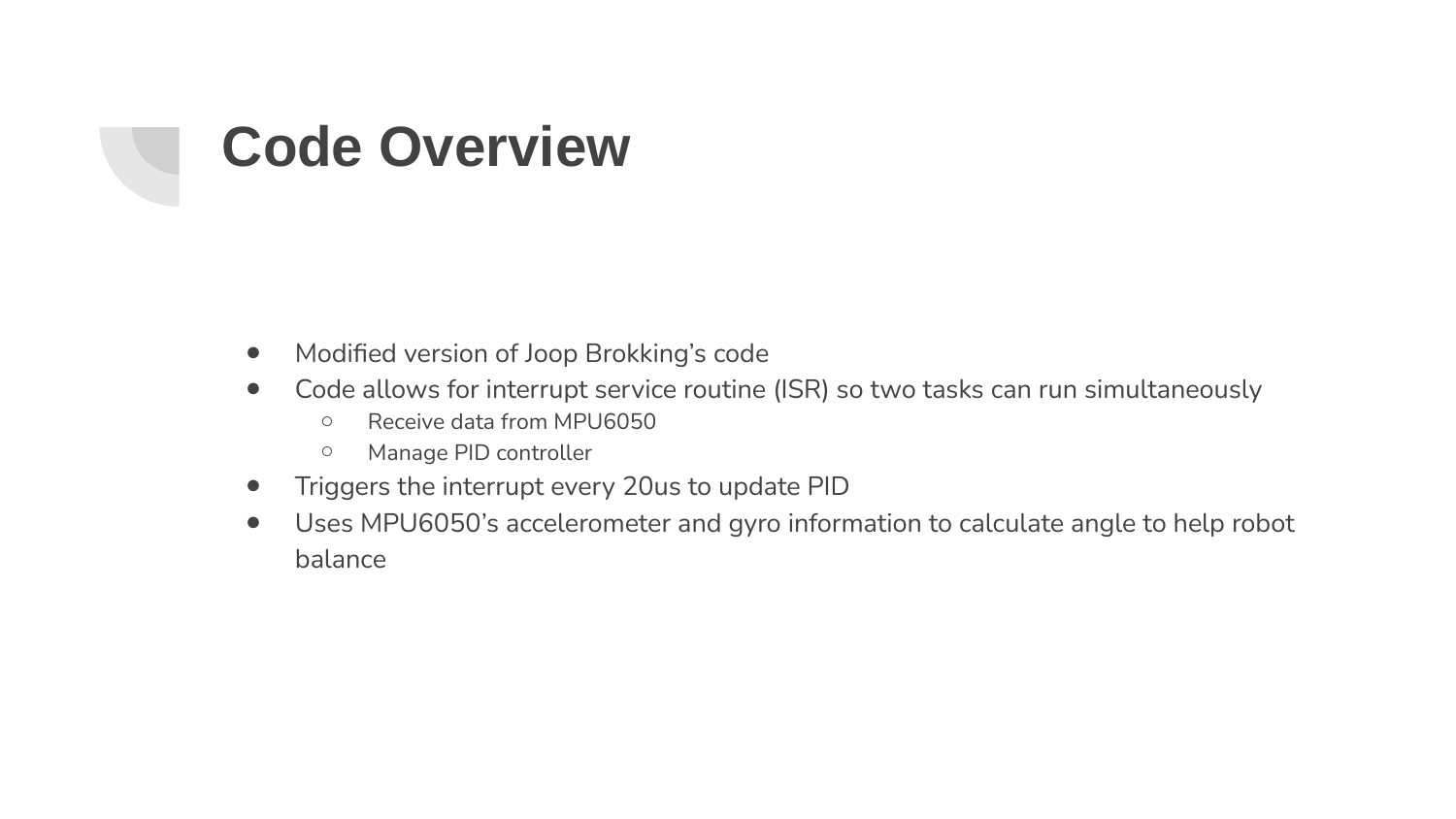

# Code Overview
Modified version of Joop Brokking’s code
Code allows for interrupt service routine (ISR) so two tasks can run simultaneously
Receive data from MPU6050
Manage PID controller
Triggers the interrupt every 20us to update PID
Uses MPU6050’s accelerometer and gyro information to calculate angle to help robot balance